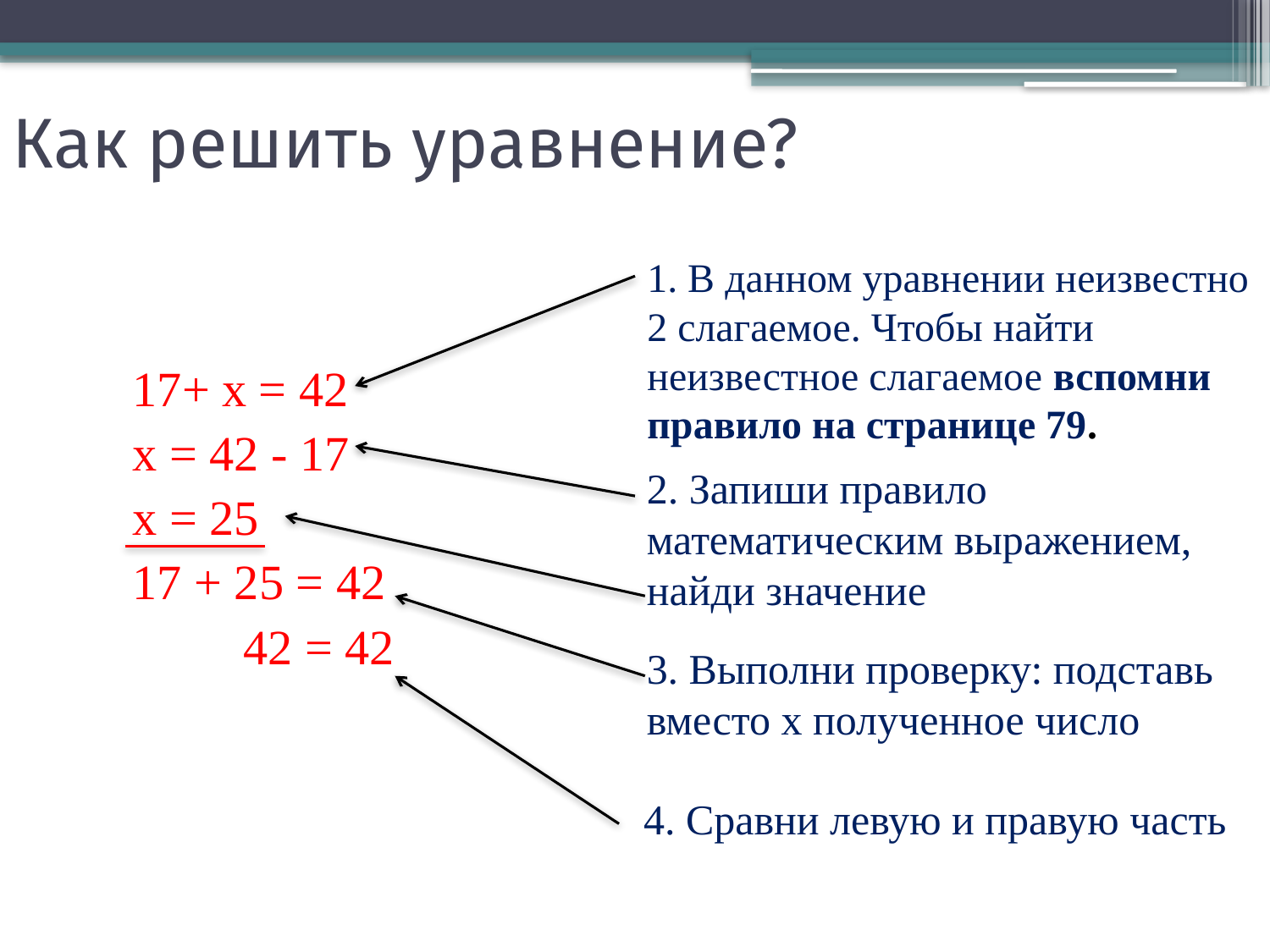

# Как решить уравнение?
1. В данном уравнении неизвестно 2 слагаемое. Чтобы найти неизвестное слагаемое вспомни правило на странице 79.
17+ х = 42
х = 42 - 17
х = 25
17 + 25 = 42
         42 = 42
2. Запиши правило математическим выражением, найди значение
3. Выполни проверку: подставь вместо х полученное число
4. Сравни левую и правую часть